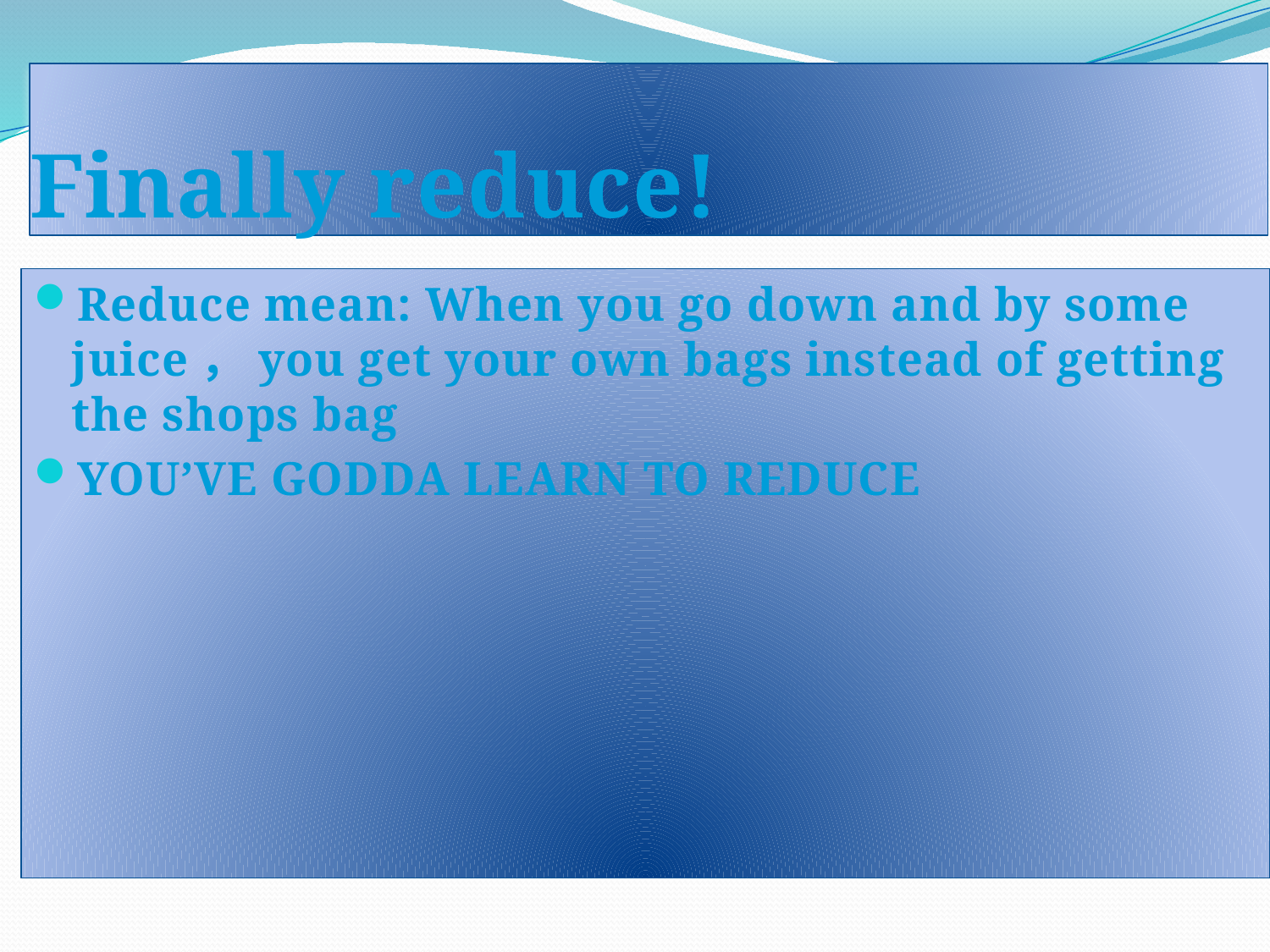

# Finally reduce!
Reduce mean: When you go down and by some juice，you get your own bags instead of getting the shops bag
YOU’VE GODDA LEARN TO REDUCE